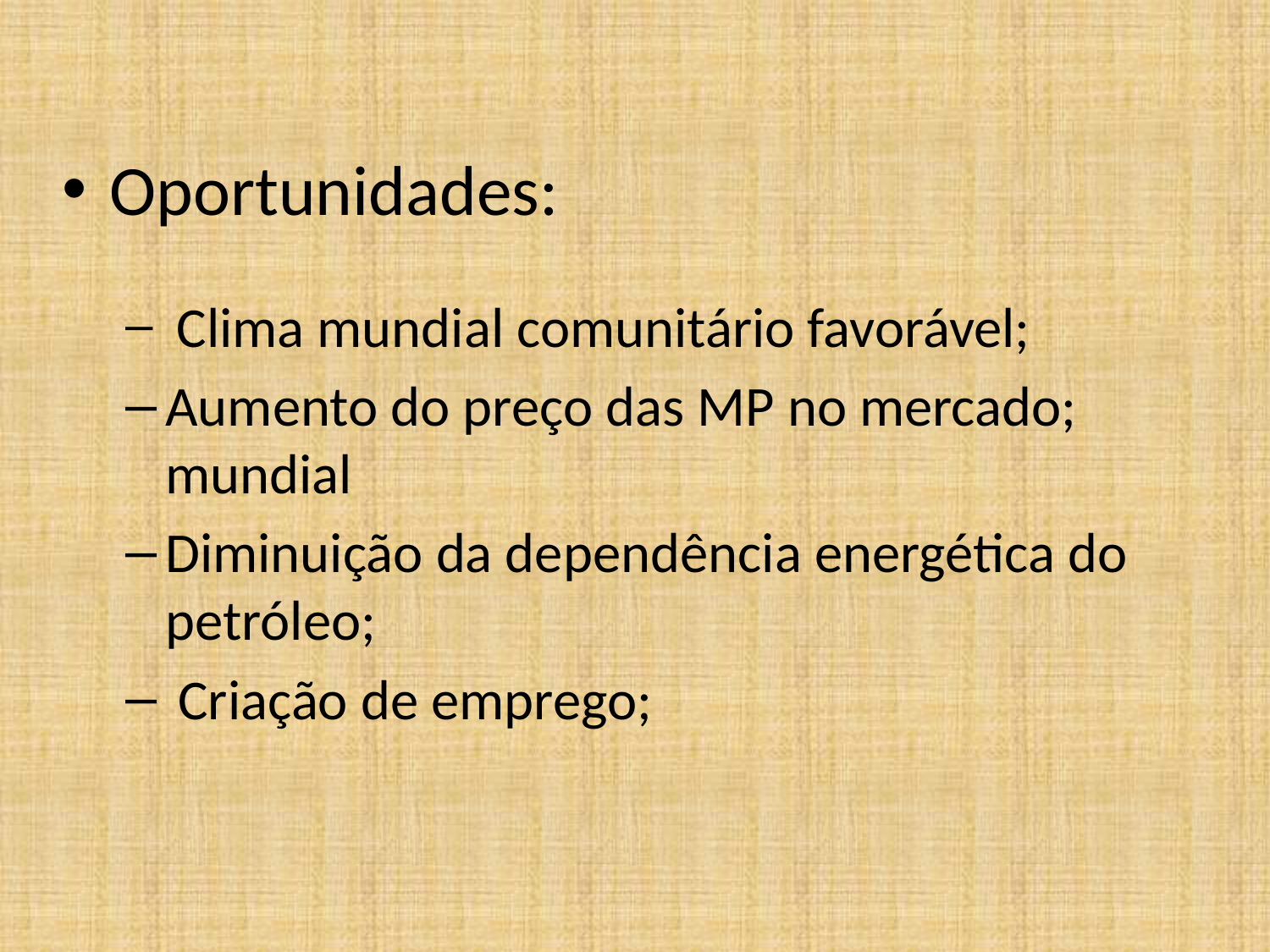

Oportunidades:

 Clima mundial comunitário favorável;
Aumento do preço das MP no mercado; mundial
Diminuição da dependência energética do petróleo;
 Criação de emprego;